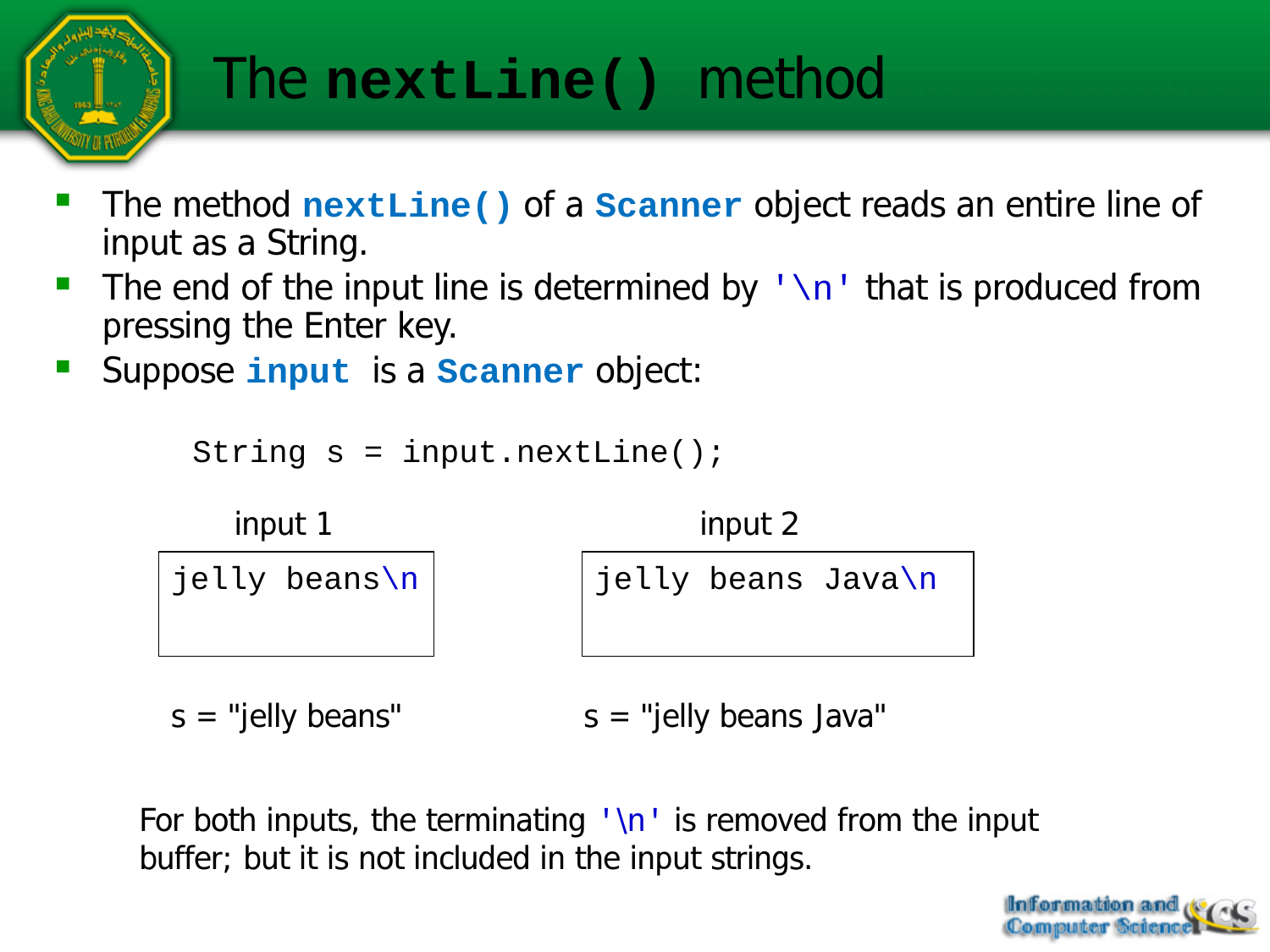

# The nextLine() method
The method nextLine() of a Scanner object reads an entire line of input as a String.
The end of the input line is determined by '\n' that is produced from pressing the Enter key.
Suppose input is a Scanner object:

String s = input.nextLine();
input 1
input 2
jelly beans\n

jelly beans Java\n

s = "jelly beans"
s = "jelly beans Java"
For both inputs, the terminating '\n' is removed from the input buffer; but it is not included in the input strings.